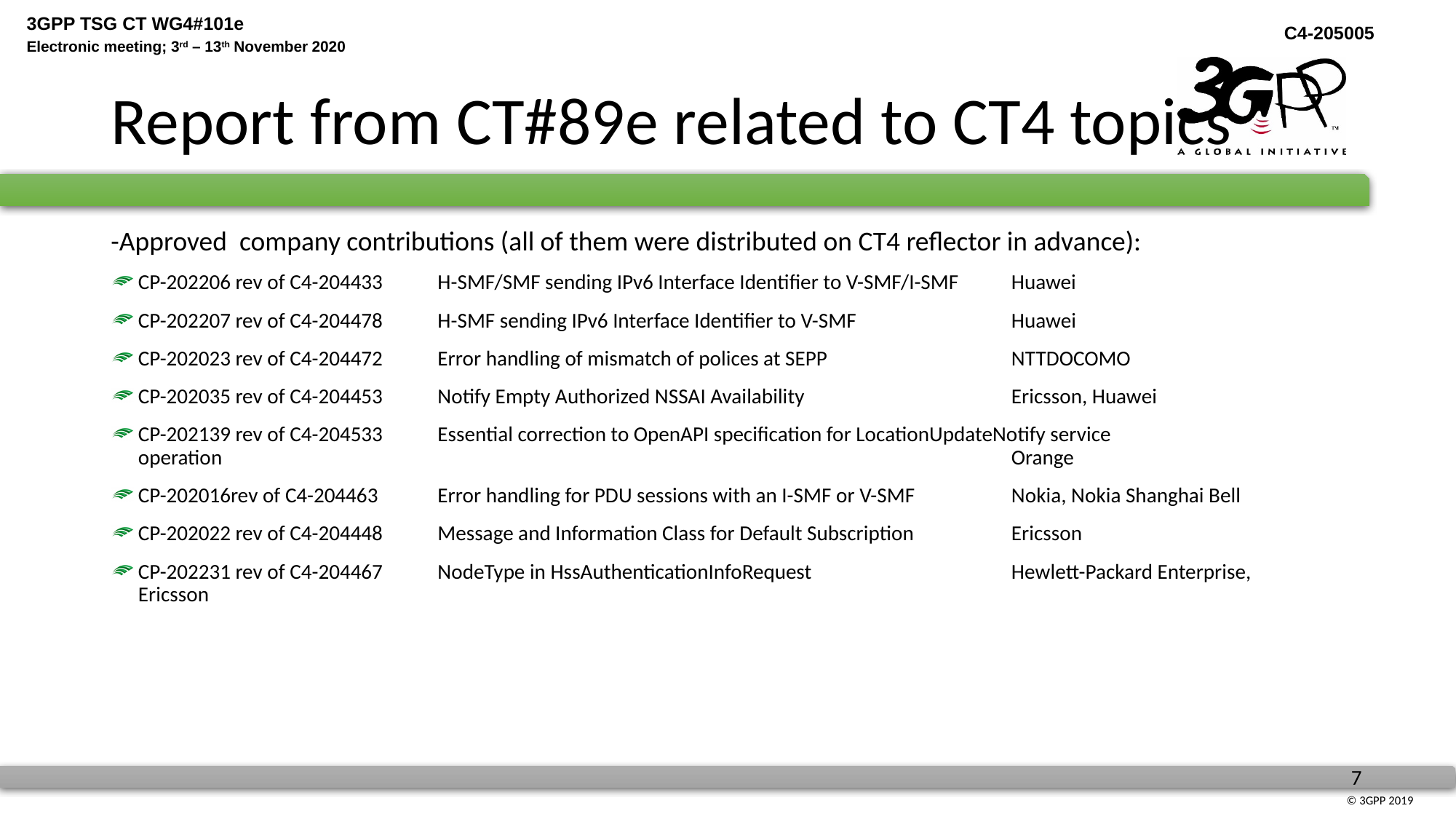

# Report from CT#89e related to CT4 topics
-Approved  company contributions (all of them were distributed on CT4 reflector in advance):
CP-202206 rev of C4-204433	H-SMF/SMF sending IPv6 Interface Identifier to V-SMF/I-SMF	Huawei
CP-202207 rev of C4-204478	H-SMF sending IPv6 Interface Identifier to V-SMF  		Huawei
CP-202023 rev of C4-204472	Error handling of mismatch of polices at SEPP		NTTDOCOMO
CP-202035 rev of C4-204453	Notify Empty Authorized NSSAI Availability                               		Ericsson, Huawei
CP-202139 rev of C4-204533	Essential correction to OpenAPI specification for LocationUpdateNotify service operation                                			Orange
CP-202016rev of C4-204463	Error handling for PDU sessions with an I-SMF or V-SMF      		Nokia, Nokia Shanghai Bell
CP-202022 rev of C4-204448	Message and Information Class for Default Subscription    		Ericsson
CP-202231 rev of C4-204467	NodeType in HssAuthenticationInfoRequest    		Hewlett-Packard Enterprise, Ericsson